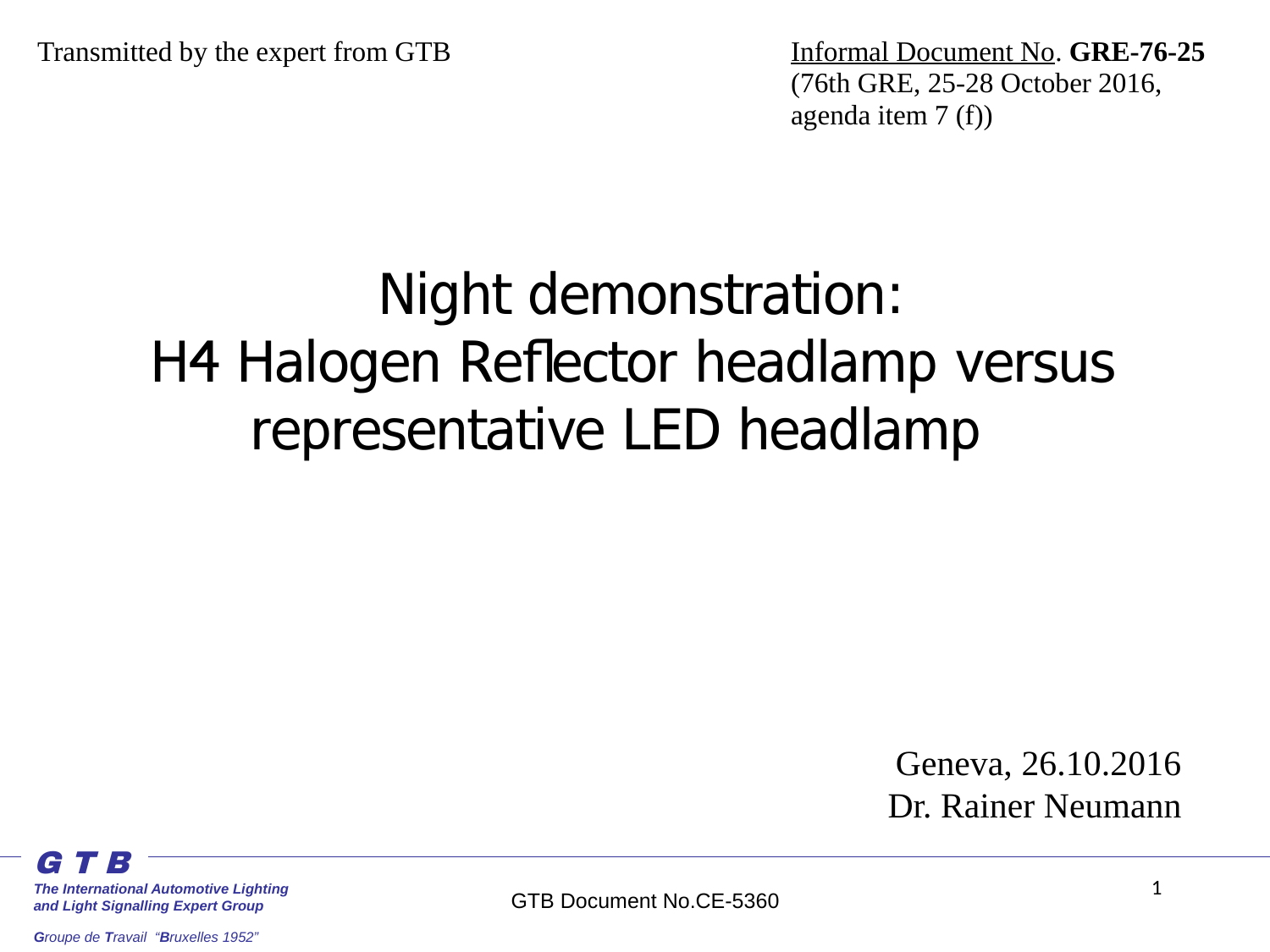

| Transmitted by the expert from GTB | Informal Document No. GRE-76-25 (76th GRE, 25-28 October 2016, agenda item 7 (f)) |
| --- | --- |
# Night demonstration: H4 Halogen Reflector headlamp versus representative LED headlamp
Geneva, 26.10.2016
Dr. Rainer Neumann
1
GTB Document No.CE-5360